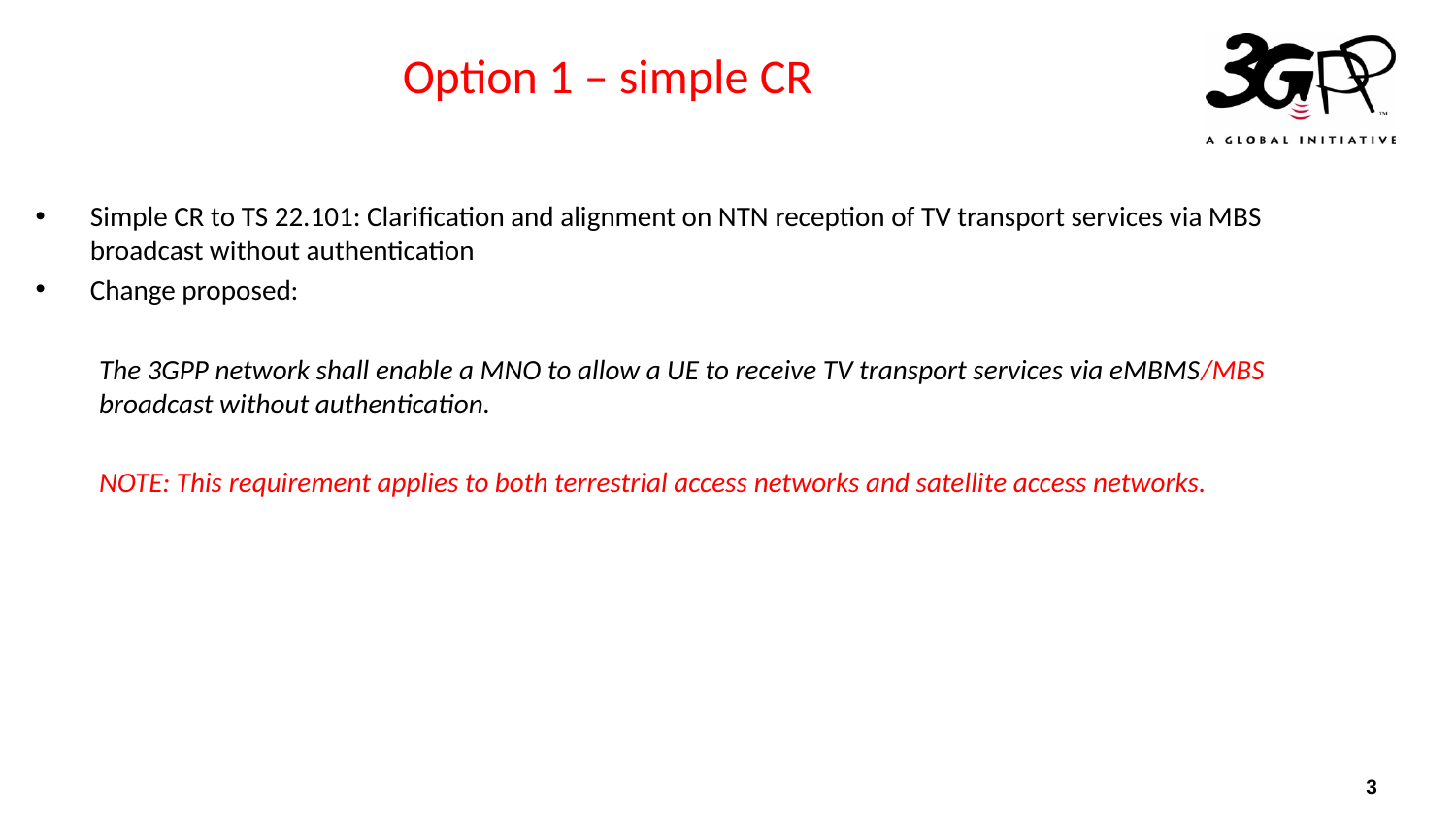

# Option 1 – simple CR
Simple CR to TS 22.101: Clarification and alignment on NTN reception of TV transport services via MBS broadcast without authentication
Change proposed:

The 3GPP network shall enable a MNO to allow a UE to receive TV transport services via eMBMS/MBS broadcast without authentication.

NOTE: This requirement applies to both terrestrial access networks and satellite access networks.